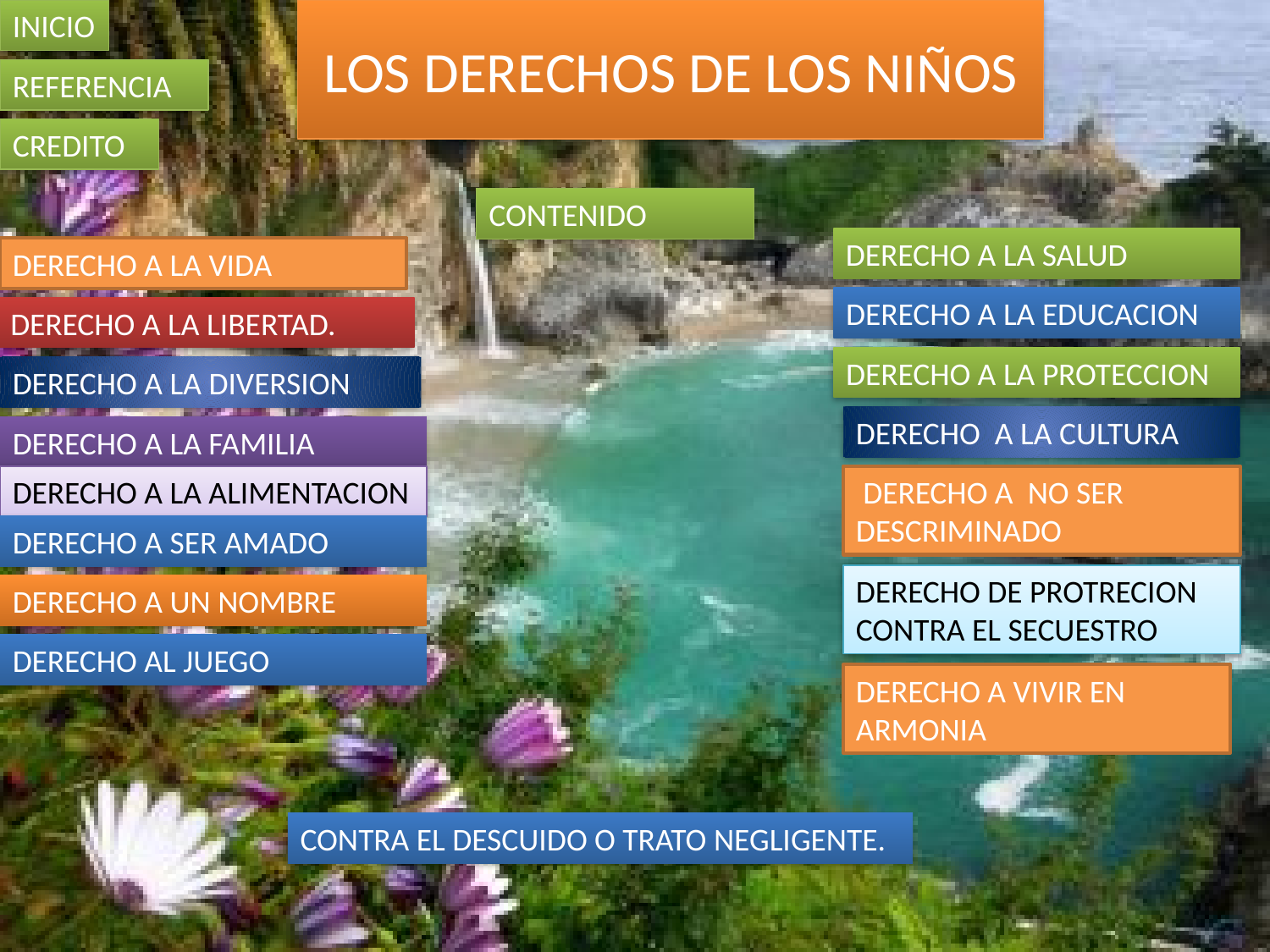

INICIO
# LOS DERECHOS DE LOS NIÑOS
REFERENCIA
CREDITO
CONTENIDO
DERECHO A LA SALUD
DERECHO A LA VIDA
DERECHO A LA EDUCACION
DERECHO A LA LIBERTAD.
DERECHO A LA PROTECCION
DERECHO A LA DIVERSION
DERECHO  A LA CULTURA
DERECHO A LA FAMILIA
DERECHO A LA ALIMENTACION
 DERECHO A  NO SER DESCRIMINADO
DERECHO A SER AMADO
DERECHO DE PROTRECION CONTRA EL SECUESTRO
DERECHO A UN NOMBRE
DERECHO AL JUEGO
DERECHO A VIVIR EN ARMONIA
CONTRA EL DESCUIDO O TRATO NEGLIGENTE.